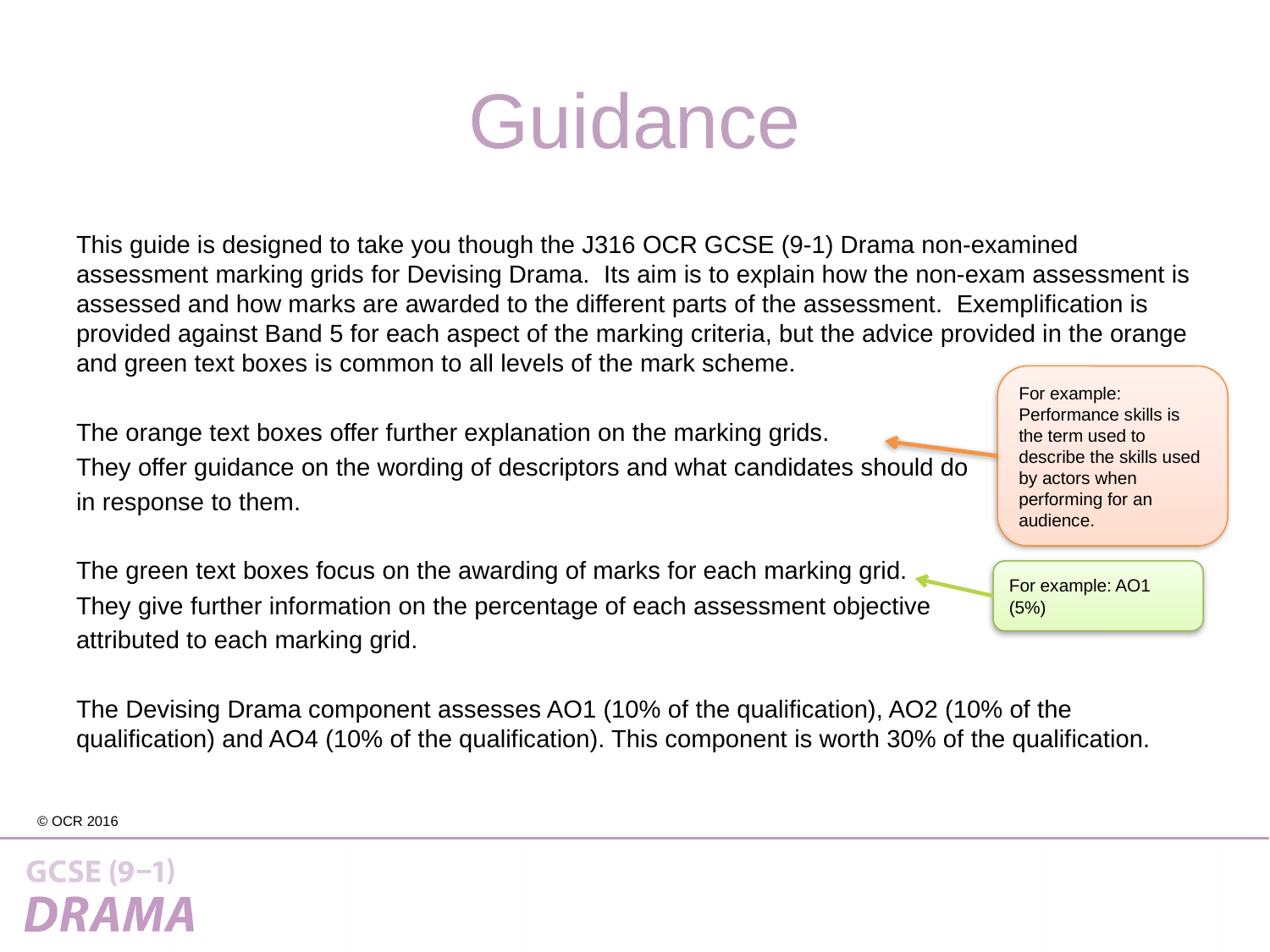

# Guidance
This guide is designed to take you though the J316 OCR GCSE (9-1) Drama non-examined assessment marking grids for Devising Drama.  Its aim is to explain how the non-exam assessment is assessed and how marks are awarded to the different parts of the assessment.  Exemplification is provided against Band 5 for each aspect of the marking criteria, but the advice provided in the orange and green text boxes is common to all levels of the mark scheme.

The orange text boxes offer further explanation on the marking grids.
They offer guidance on the wording of descriptors and what candidates should do
in response to them.

The green text boxes focus on the awarding of marks for each marking grid.
They give further information on the percentage of each assessment objective
attributed to each marking grid.

The Devising Drama component assesses AO1 (10% of the qualification), AO2 (10% of the qualification) and AO4 (10% of the qualification). This component is worth 30% of the qualification.

For example: Performance skills is the term used to describe the skills used by actors when performing for an audience.
For example: AO1 (5%)